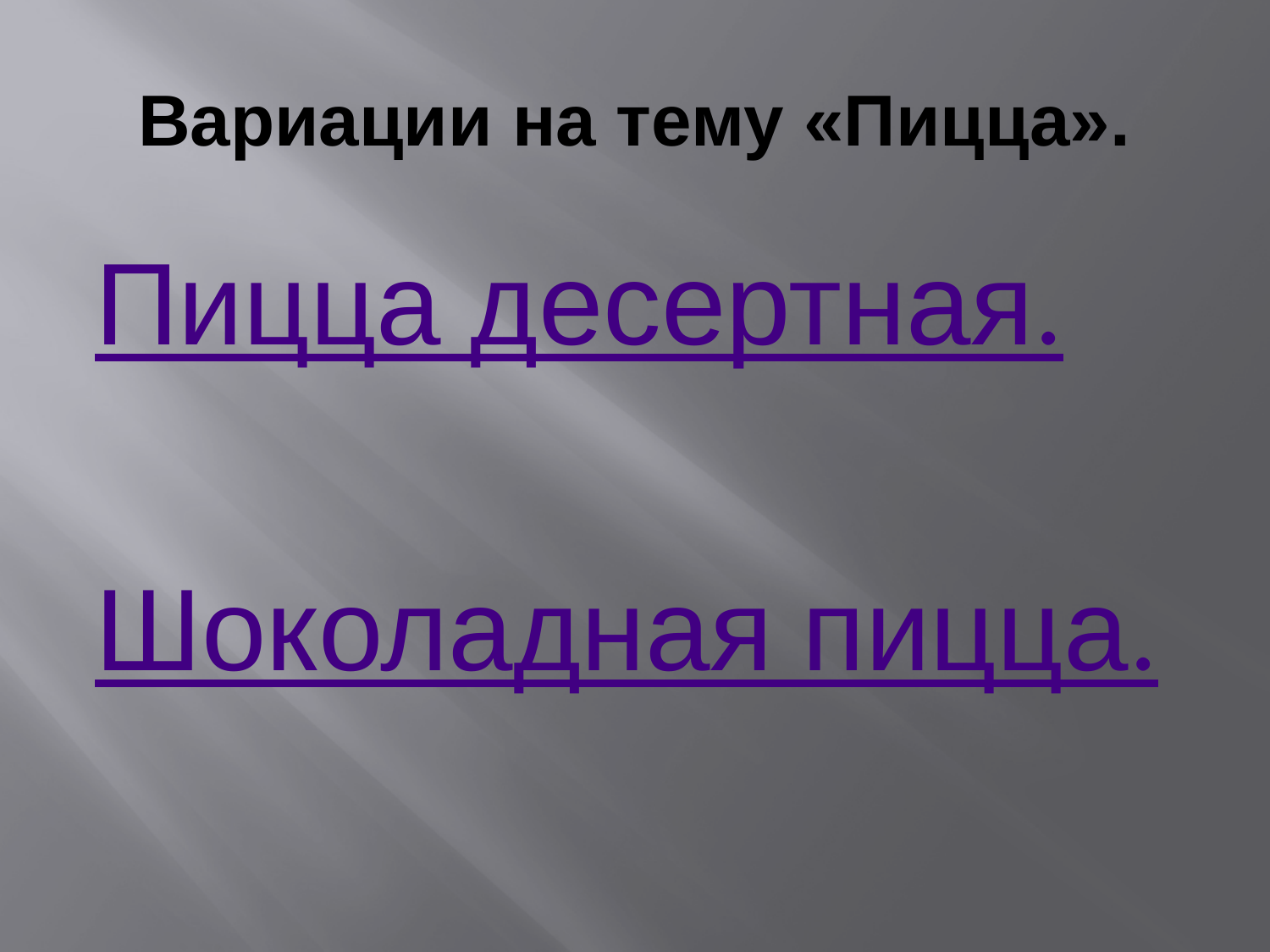

# Вариации на тему «Пицца».
Пицца десертная.

Шоколадная пицца.